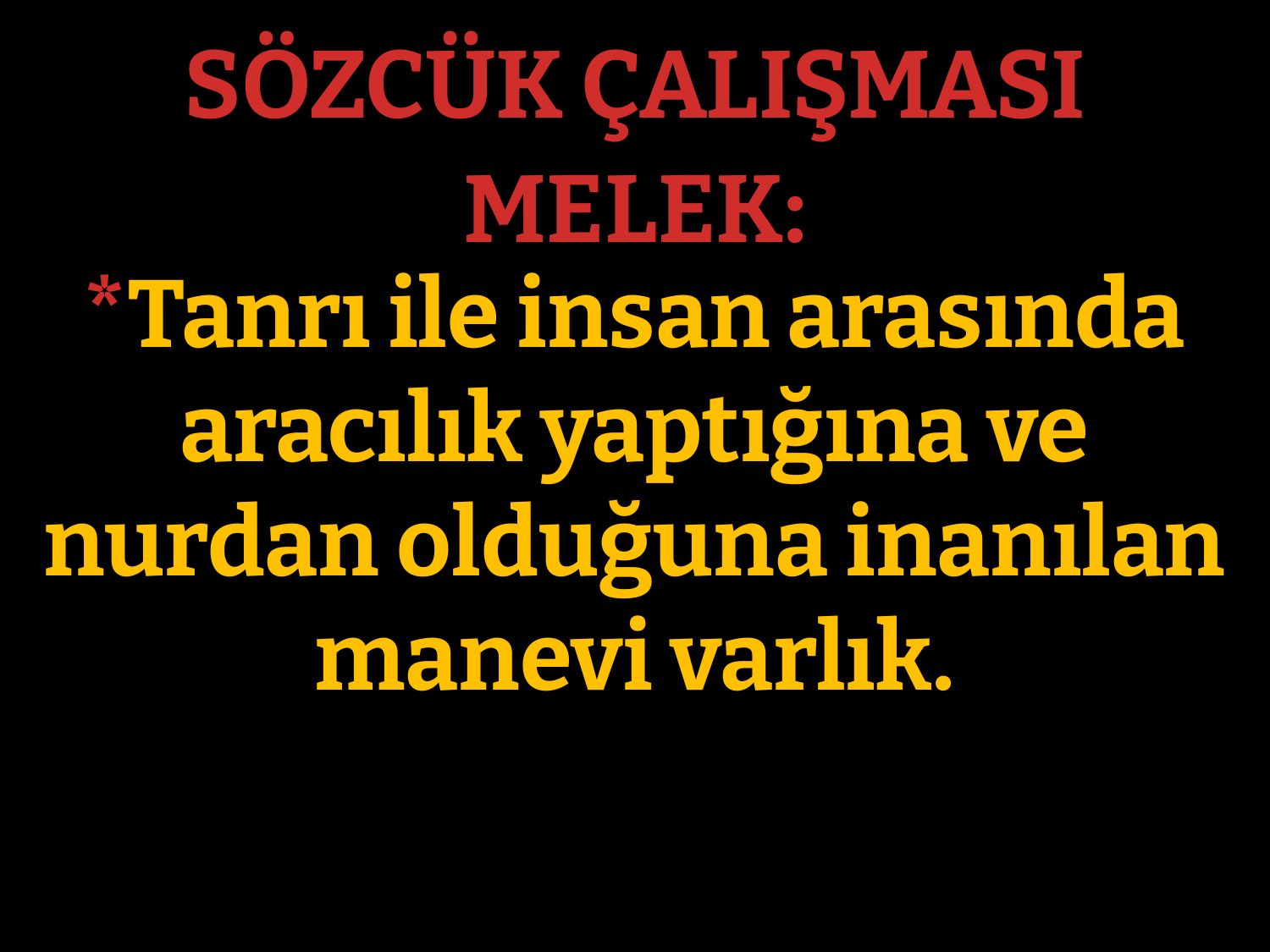

SÖZCÜK ÇALIŞMASI
MELEK:
*Tanrı ile insan arasında aracılık yaptığına ve nurdan olduğuna inanılan manevi varlık.